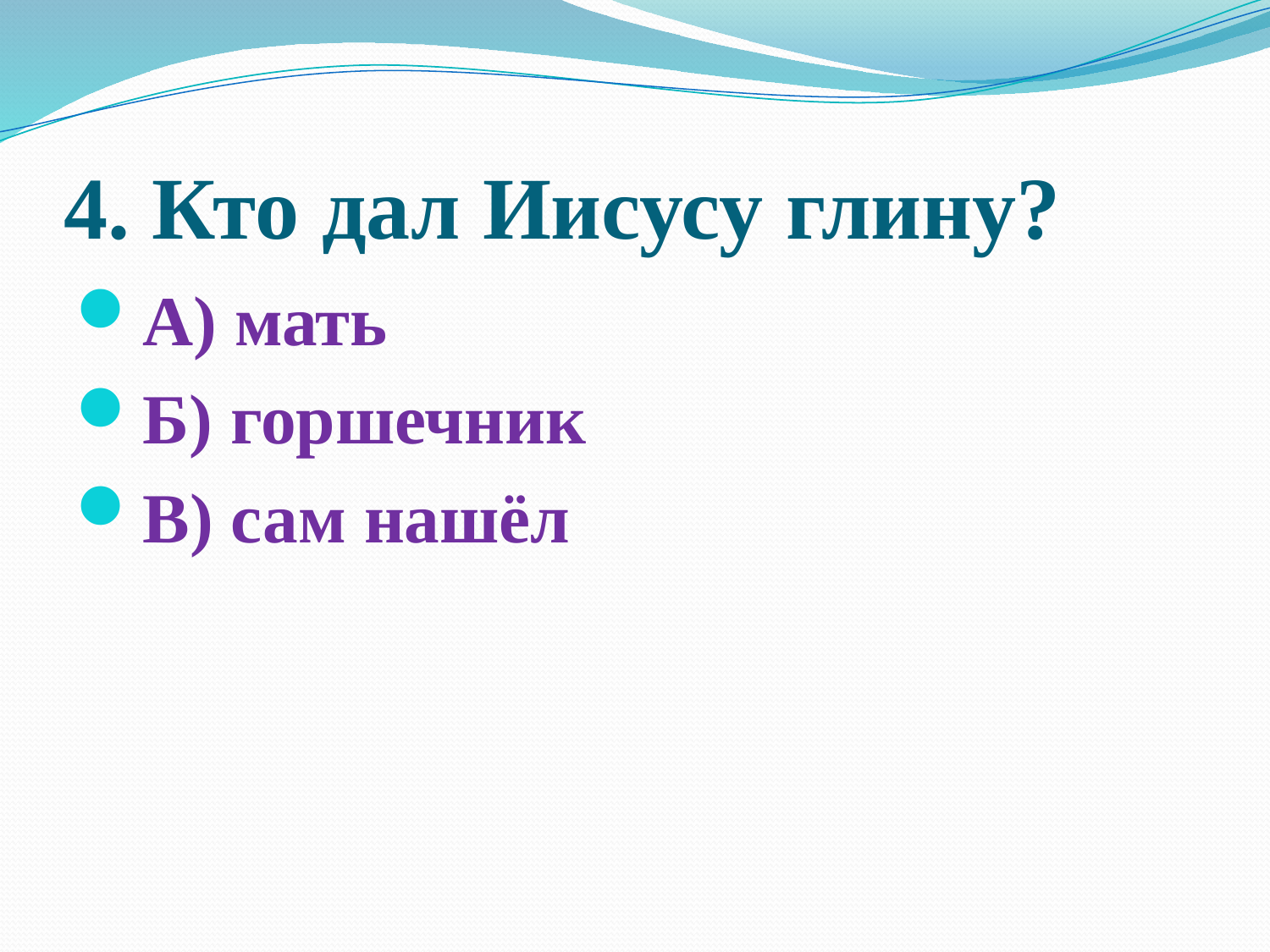

# 4. Кто дал Иисусу глину?
А) мать
Б) горшечник
В) сам нашёл